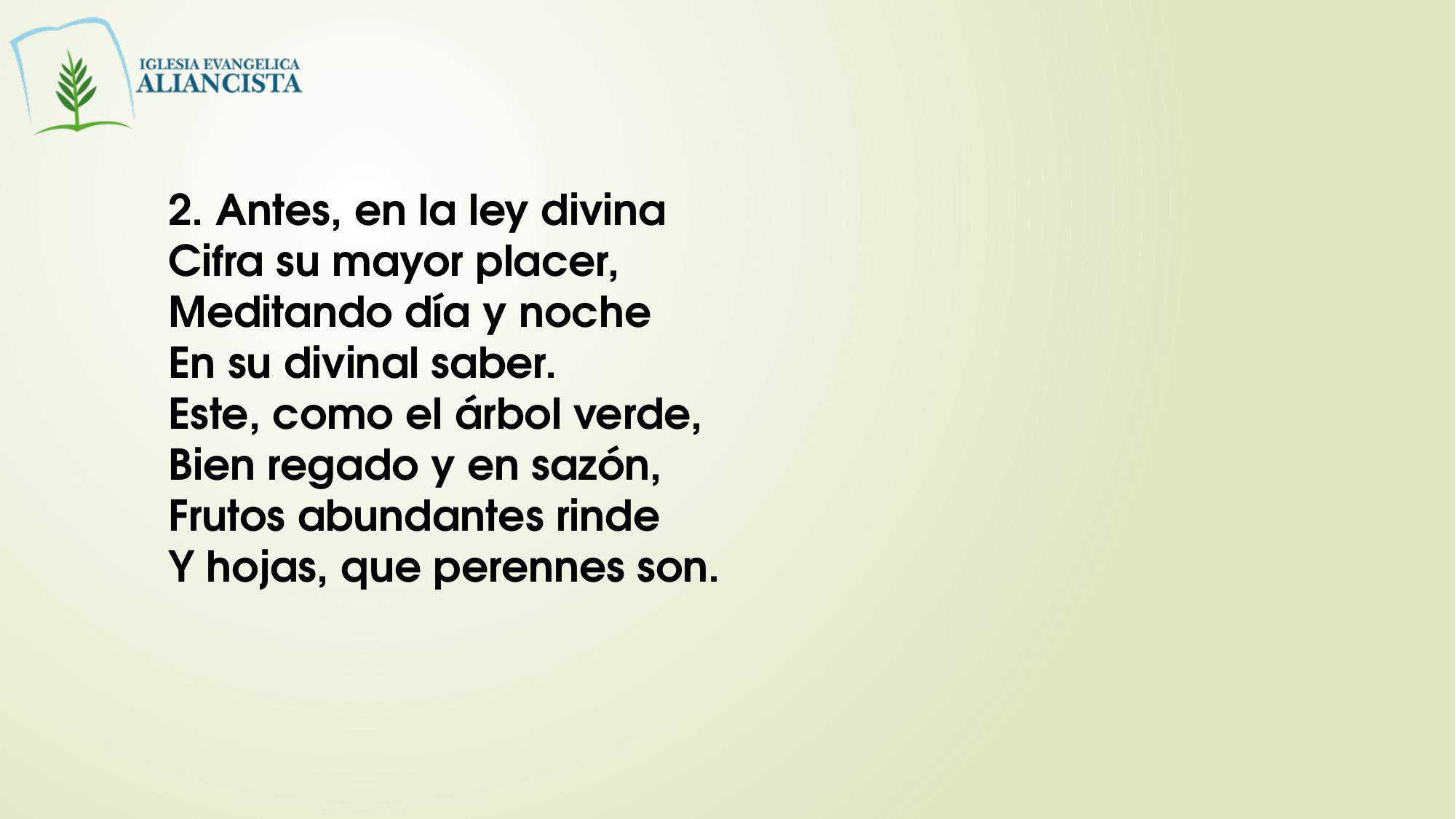

2. Antes, en la ley divina
Cifra su mayor placer,
Meditando día y noche
En su divinal saber.
Este, como el árbol verde,
Bien regado y en sazón,
Frutos abundantes rinde
Y hojas, que perennes son.